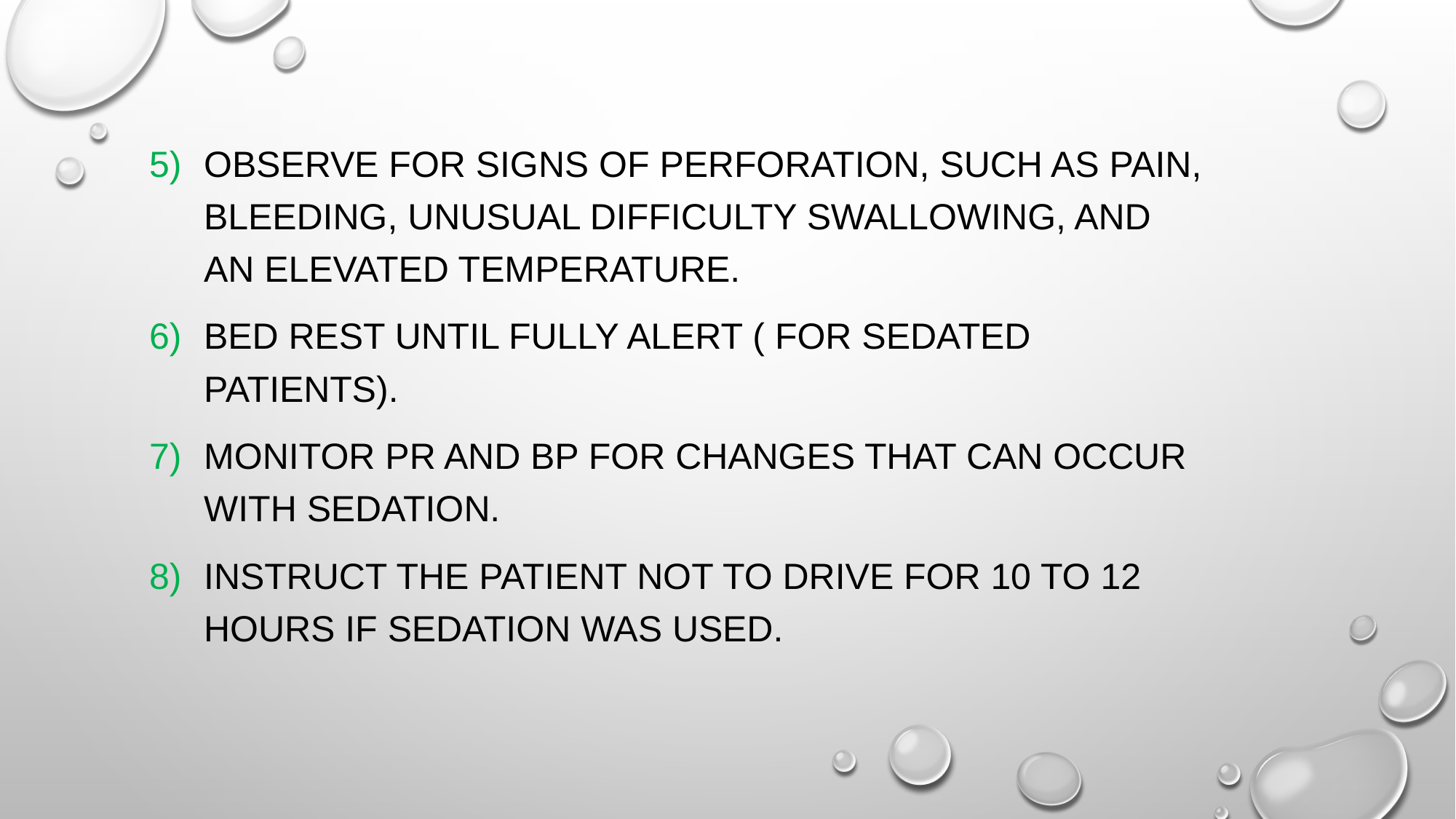

Observe for signs of perforation, such as pain, bleeding, unusual difficulty swallowing, and an elevated temperature.
bed rest until fully alert ( For sedated patients).
Monitor PR and BP for changes that can occur with sedation.
Instruct the patient not to drive for 10 to 12 hours if sedation was used.